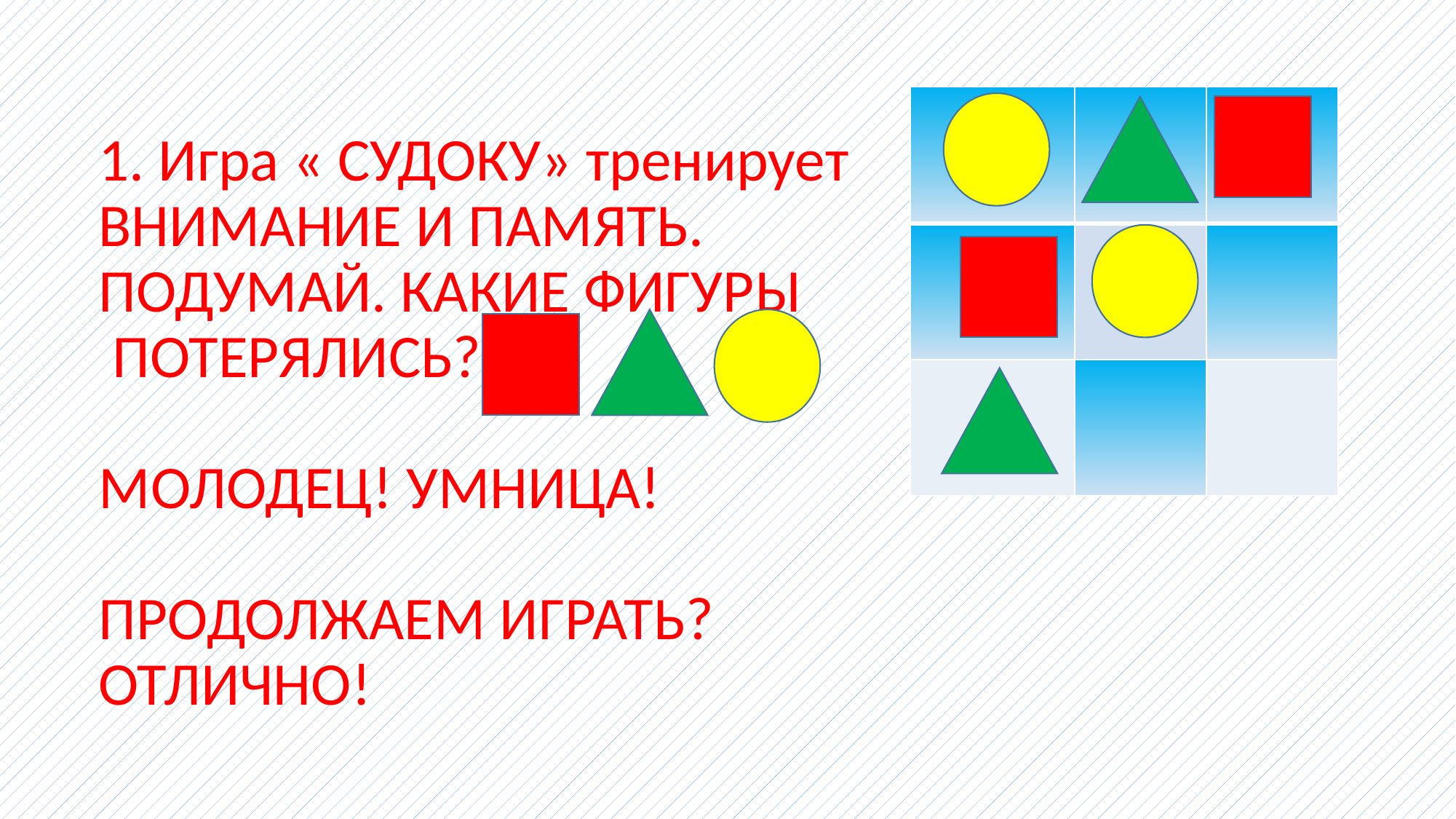

# 1. Игра « СУДОКУ» тренирует ВНИМАНИЕ И ПАМЯТЬ. ПОДУМАЙ. КАКИЕ ФИГУРЫ ПОТЕРЯЛИСЬ? МОЛОДЕЦ! УМНИЦА! ПРОДОЛЖАЕМ ИГРАТЬ? ОТЛИЧНО!
|  |  |  |
| --- | --- | --- |
|  |  |  |
|  |  |  |